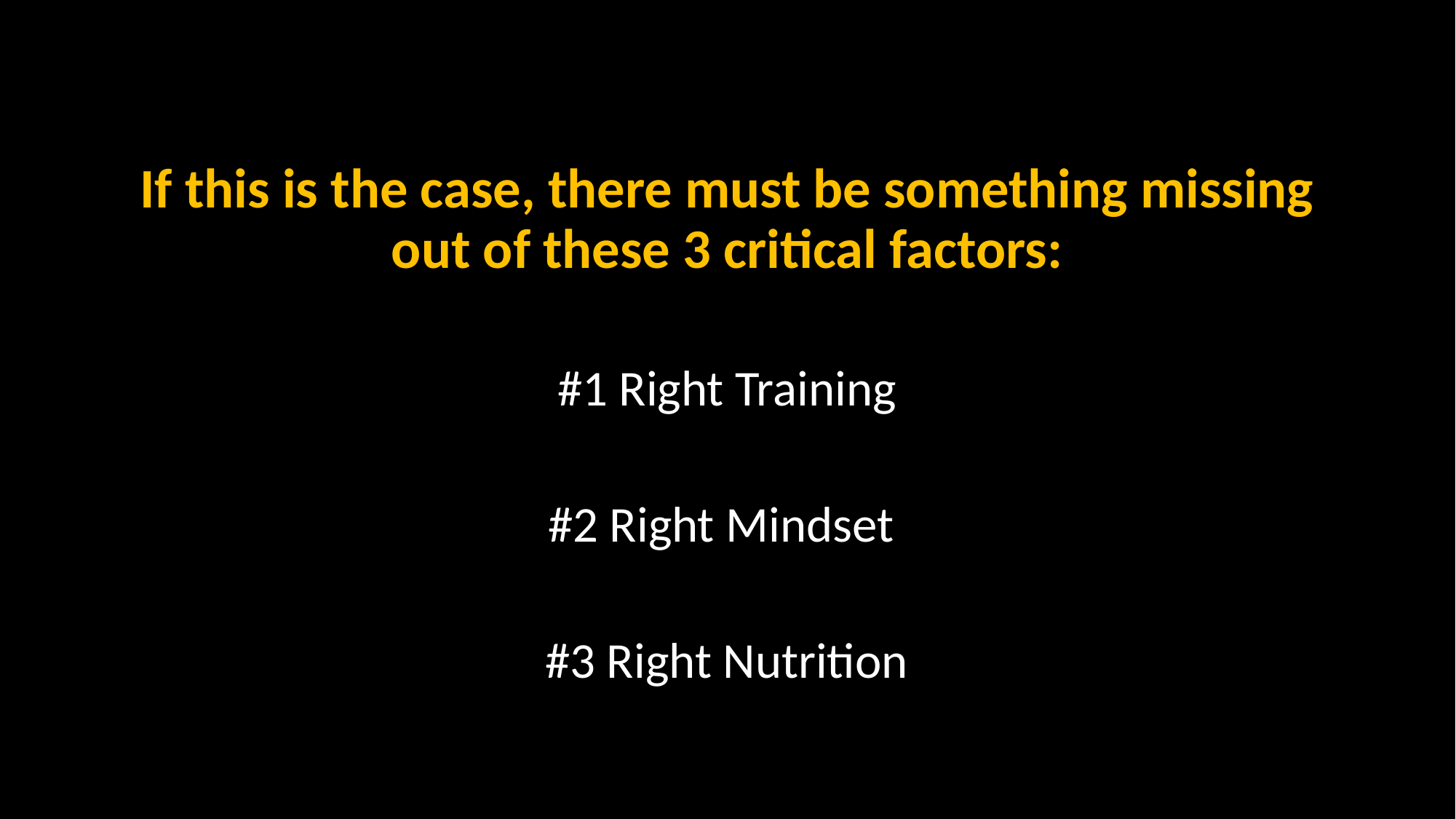

If this is the case, there must be something missing out of these 3 critical factors:

#1 Right Training

#2 Right Mindset

#3 Right Nutrition